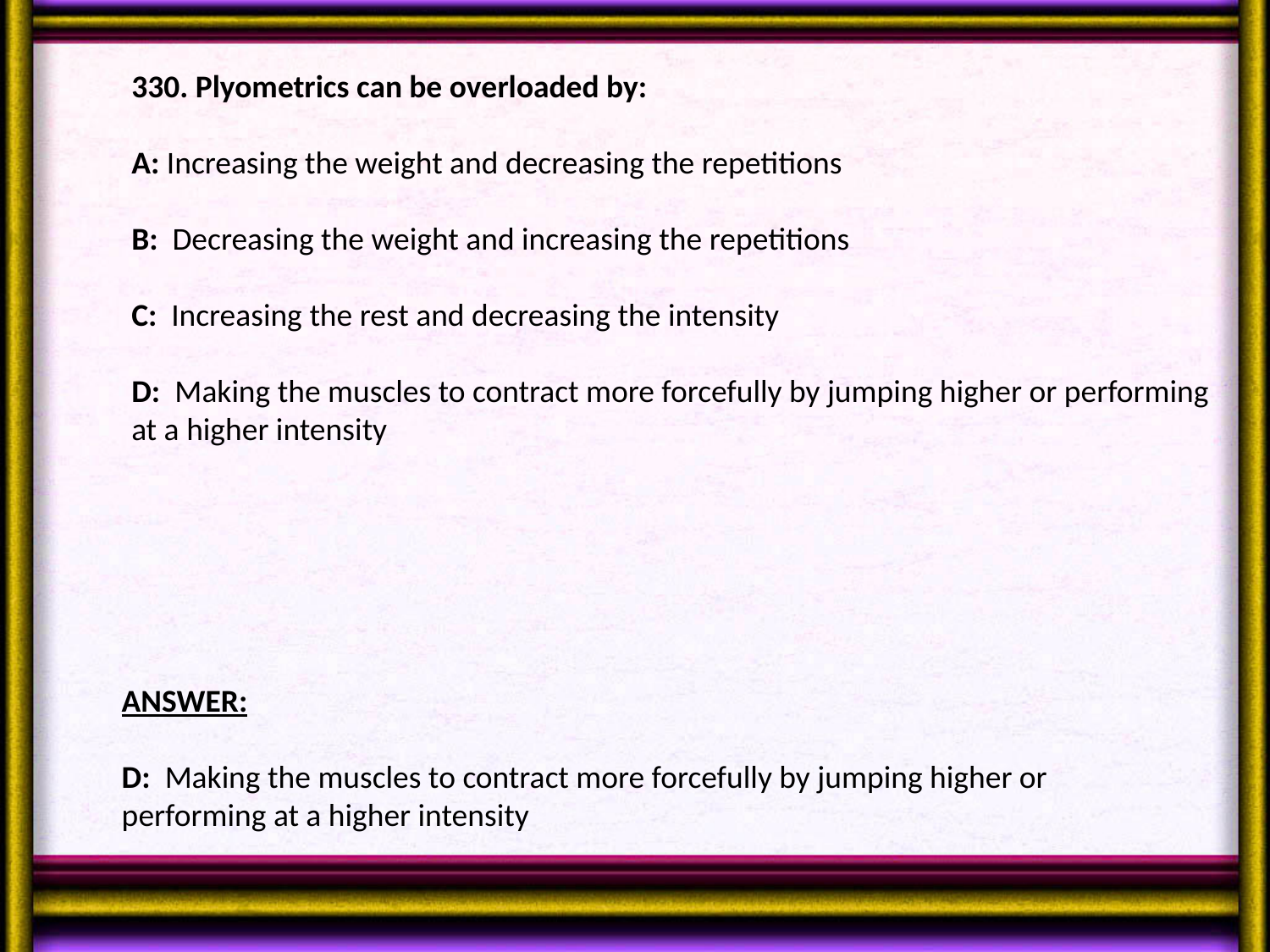

330. Plyometrics can be overloaded by:

A: Increasing the weight and decreasing the repetitions

B:  Decreasing the weight and increasing the repetitions

C:  Increasing the rest and decreasing the intensity

D:  Making the muscles to contract more forcefully by jumping higher or performing at a higher intensity

ANSWER:

D:  Making the muscles to contract more forcefully by jumping higher or performing at a higher intensity